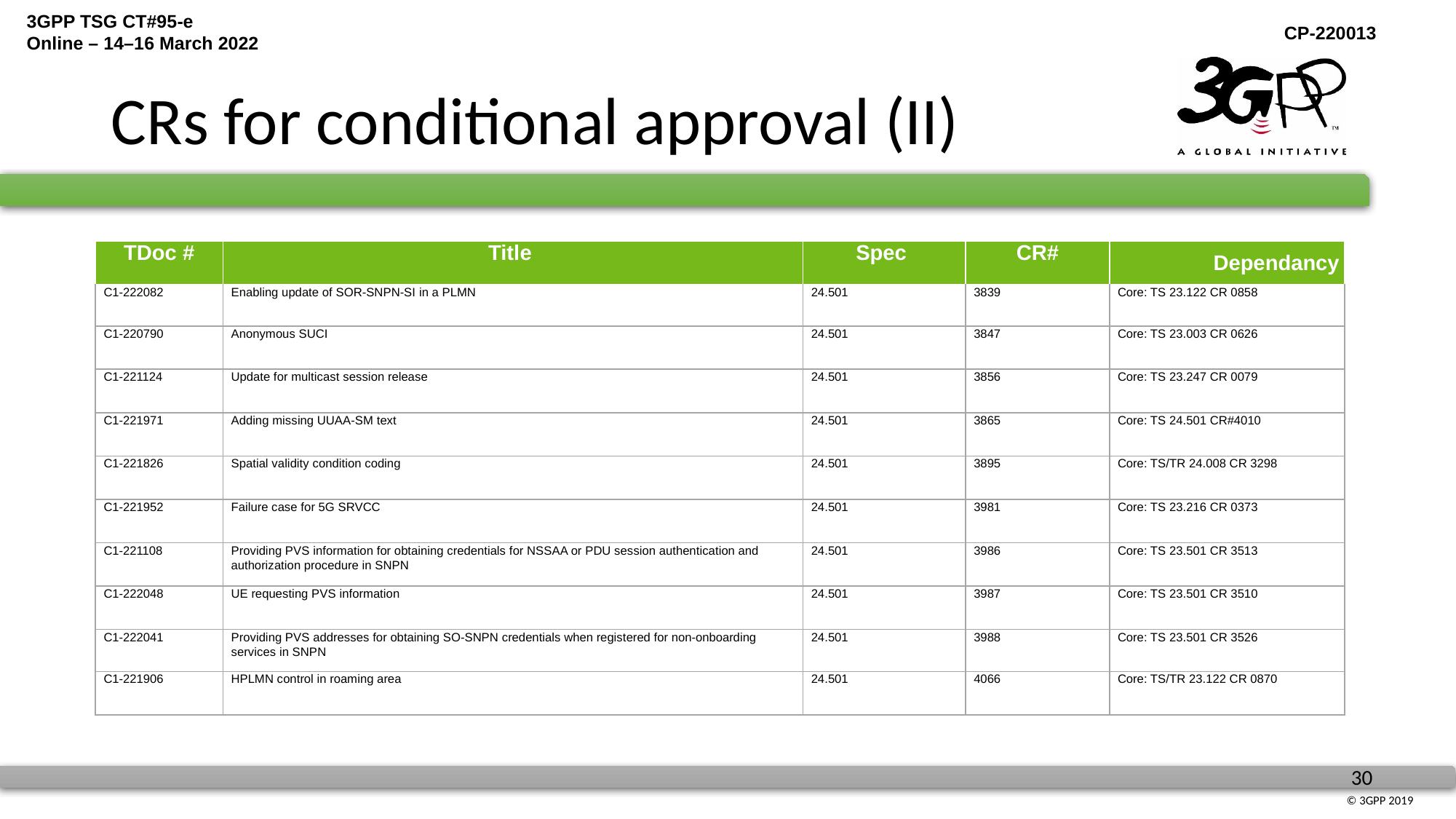

# CRs for conditional approval (II)
| TDoc # | Title | Spec | CR# | Dependancy |
| --- | --- | --- | --- | --- |
| C1-222082 | Enabling update of SOR-SNPN-SI in a PLMN | 24.501 | 3839 | Core: TS 23.122 CR 0858 |
| C1-220790 | Anonymous SUCI | 24.501 | 3847 | Core: TS 23.003 CR 0626 |
| C1-221124 | Update for multicast session release | 24.501 | 3856 | Core: TS 23.247 CR 0079 |
| C1-221971 | Adding missing UUAA-SM text | 24.501 | 3865 | Core: TS 24.501 CR#4010 |
| C1-221826 | Spatial validity condition coding | 24.501 | 3895 | Core: TS/TR 24.008 CR 3298 |
| C1-221952 | Failure case for 5G SRVCC | 24.501 | 3981 | Core: TS 23.216 CR 0373 |
| C1-221108 | Providing PVS information for obtaining credentials for NSSAA or PDU session authentication and authorization procedure in SNPN | 24.501 | 3986 | Core: TS 23.501 CR 3513 |
| C1-222048 | UE requesting PVS information | 24.501 | 3987 | Core: TS 23.501 CR 3510 |
| C1-222041 | Providing PVS addresses for obtaining SO-SNPN credentials when registered for non-onboarding services in SNPN | 24.501 | 3988 | Core: TS 23.501 CR 3526 |
| C1-221906 | HPLMN control in roaming area | 24.501 | 4066 | Core: TS/TR 23.122 CR 0870 |